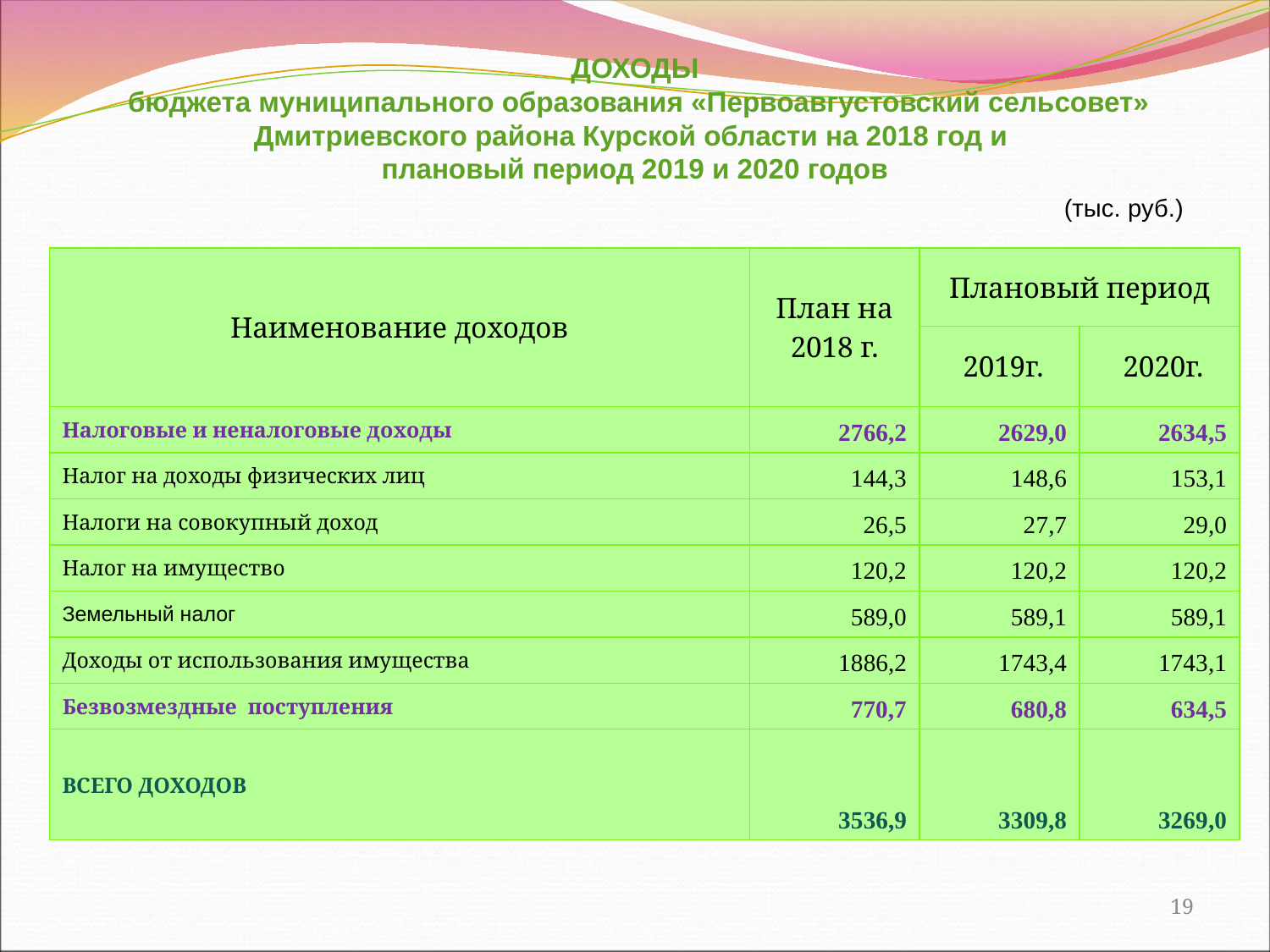

ДОХОДЫ
 бюджета муниципального образования «Первоавгустовский сельсовет» Дмитриевского района Курской области на 2018 год и
плановый период 2019 и 2020 годов
                                                                                                              (тыс. руб.)

| Наименование доходов | План на 2018 г. | Плановый период |  |
| --- | --- | --- | --- |
|  |  | 2019г. | 2020г. |
| Налоговые и неналоговые доходы | 2766,2 | 2629,0 | 2634,5 |
| Налог на доходы физических лиц | 144,3 | 148,6 | 153,1 |
| Налоги на совокупный доход | 26,5 | 27,7 | 29,0 |
| Налог на имущество | 120,2 | 120,2 | 120,2 |
| Земельный налог | 589,0 | 589,1 | 589,1 |
| Доходы от использования имущества | 1886,2 | 1743,4 | 1743,1 |
| Безвозмездные поступления | 770,7 | 680,8 | 634,5 |
| ВСЕГО ДОХОДОВ | 3536,9 | 3309,8 | 3269,0 |
19